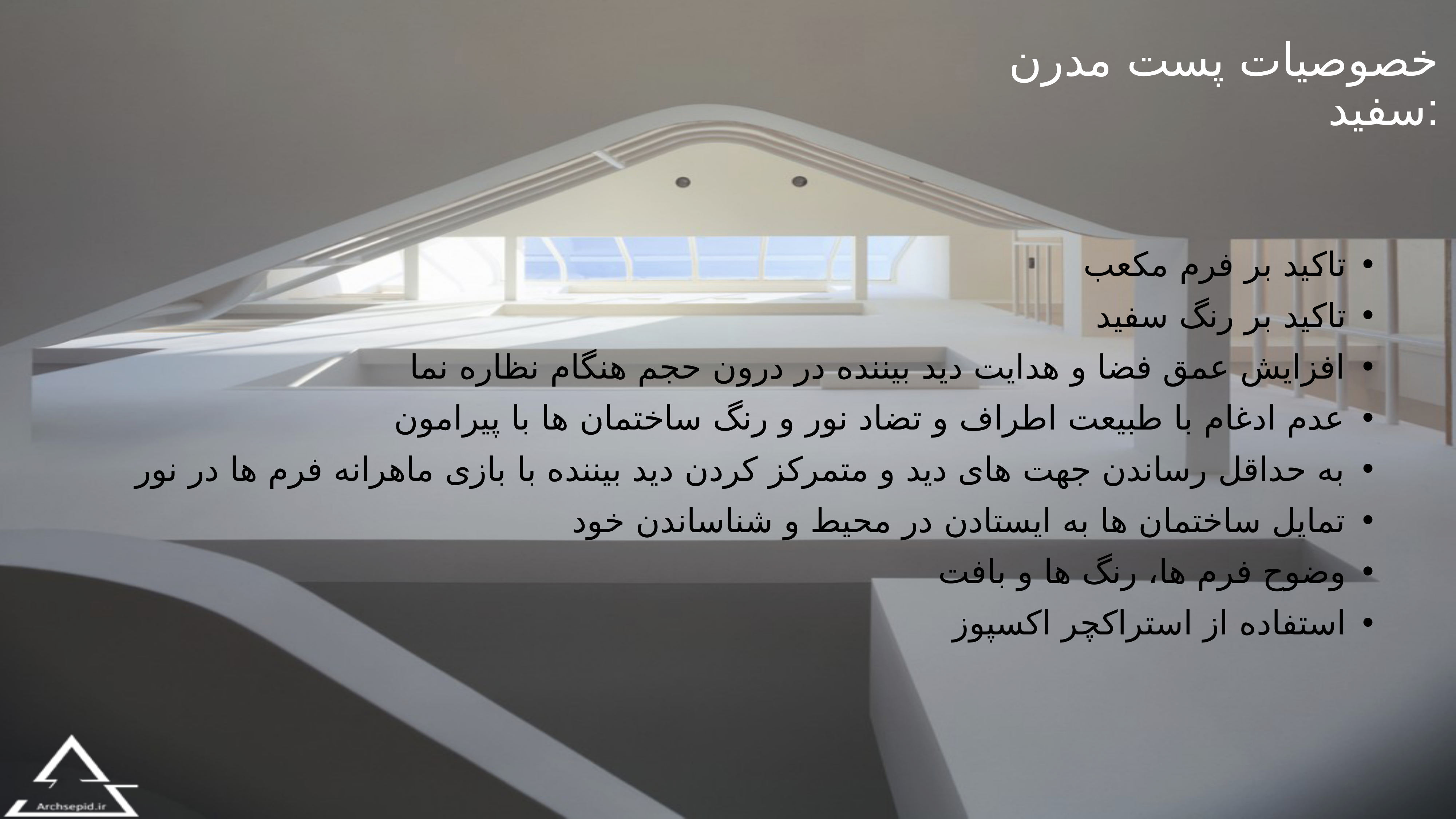

# خصوصیات پست مدرن سفید:
تاکید بر فرم مکعب
تاکید بر رنگ سفید
افزایش عمق فضا و هدایت دید بیننده در درون حجم هنگام نظاره نما
عدم ادغام با طبیعت اطراف و تضاد نور و رنگ ساختمان ها با پیرامون
به حداقل رساندن جهت های دید و متمرکز کردن دید بیننده با بازی ماهرانه فرم ها در نور
تمایل ساختمان ها به ایستادن در محیط و شناساندن خود
وضوح فرم ها، رنگ ها و بافت
استفاده از استراکچر اکسپوز